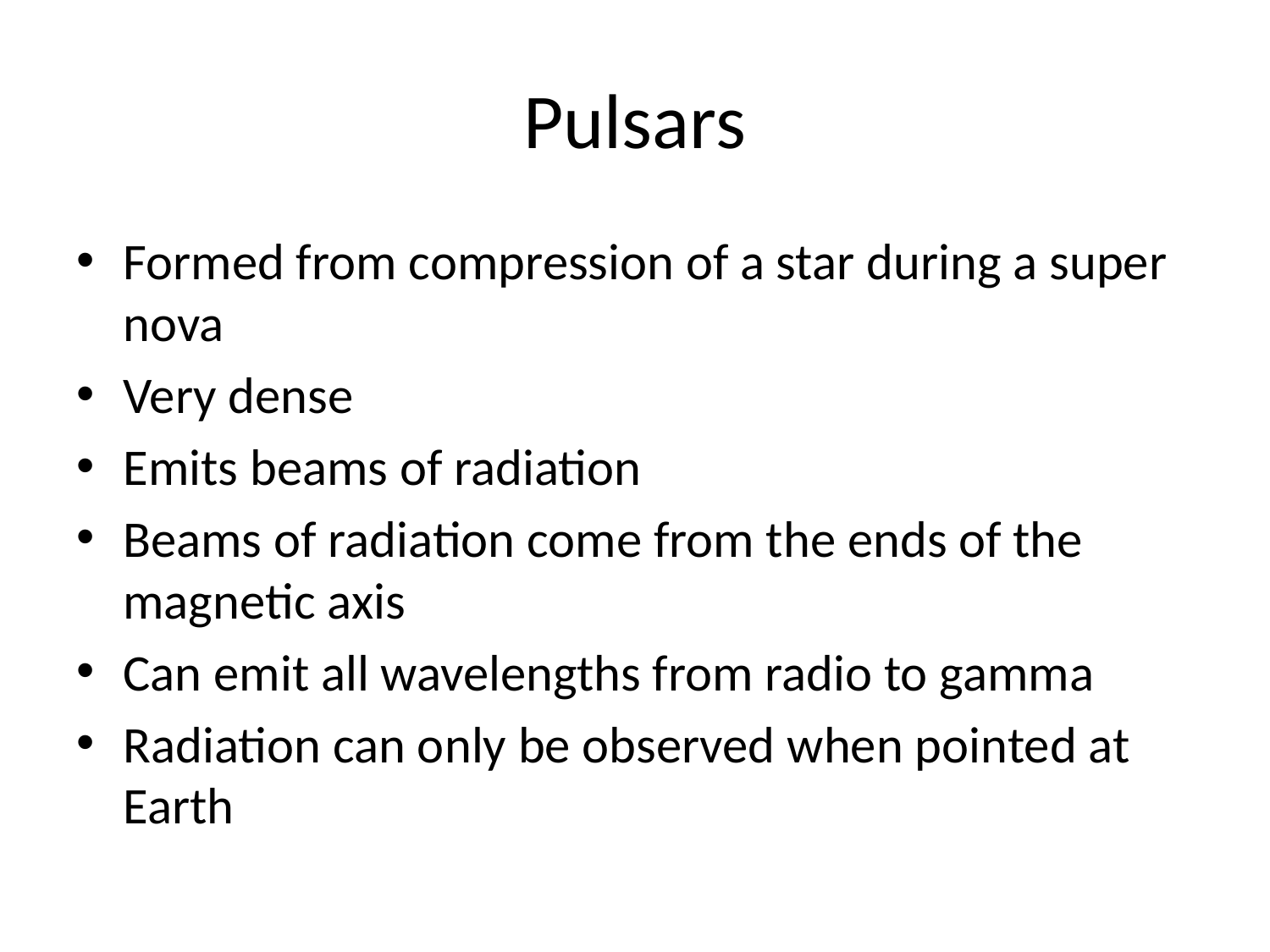

# Pulsars
Formed from compression of a star during a super nova
Very dense
Emits beams of radiation
Beams of radiation come from the ends of the magnetic axis
Can emit all wavelengths from radio to gamma
Radiation can only be observed when pointed at Earth